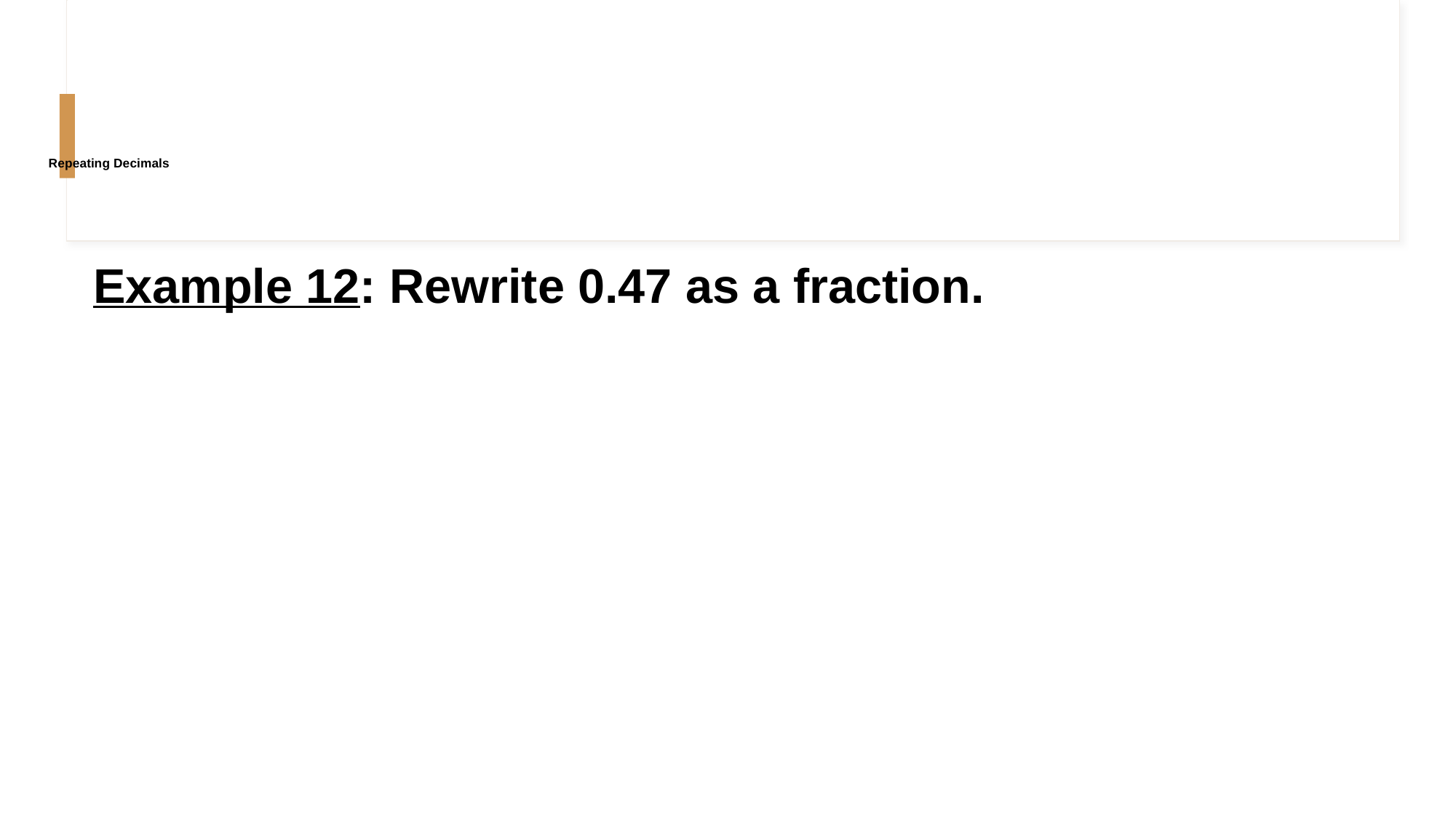

# Repeating Decimals
Example 12: Rewrite 0.47 as a fraction.